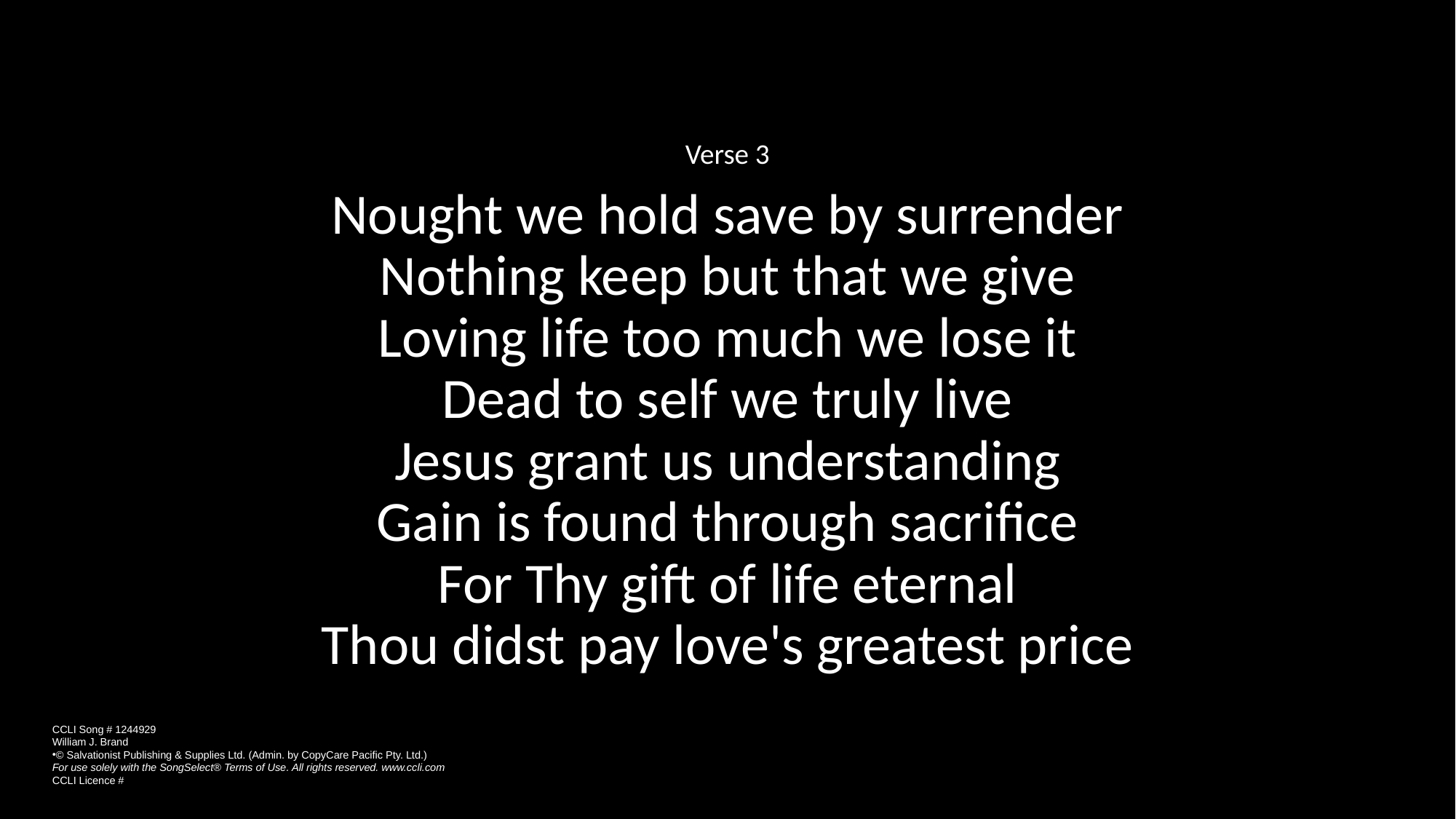

Verse 3
Nought we hold save by surrender
Nothing keep but that we give
Loving life too much we lose it
Dead to self we truly live
Jesus grant us understanding
Gain is found through sacrifice
For Thy gift of life eternal
Thou didst pay love's greatest price
CCLI Song # 1244929
William J. Brand
© Salvationist Publishing & Supplies Ltd. (Admin. by CopyCare Pacific Pty. Ltd.)
For use solely with the SongSelect® Terms of Use. All rights reserved. www.ccli.com
CCLI Licence #